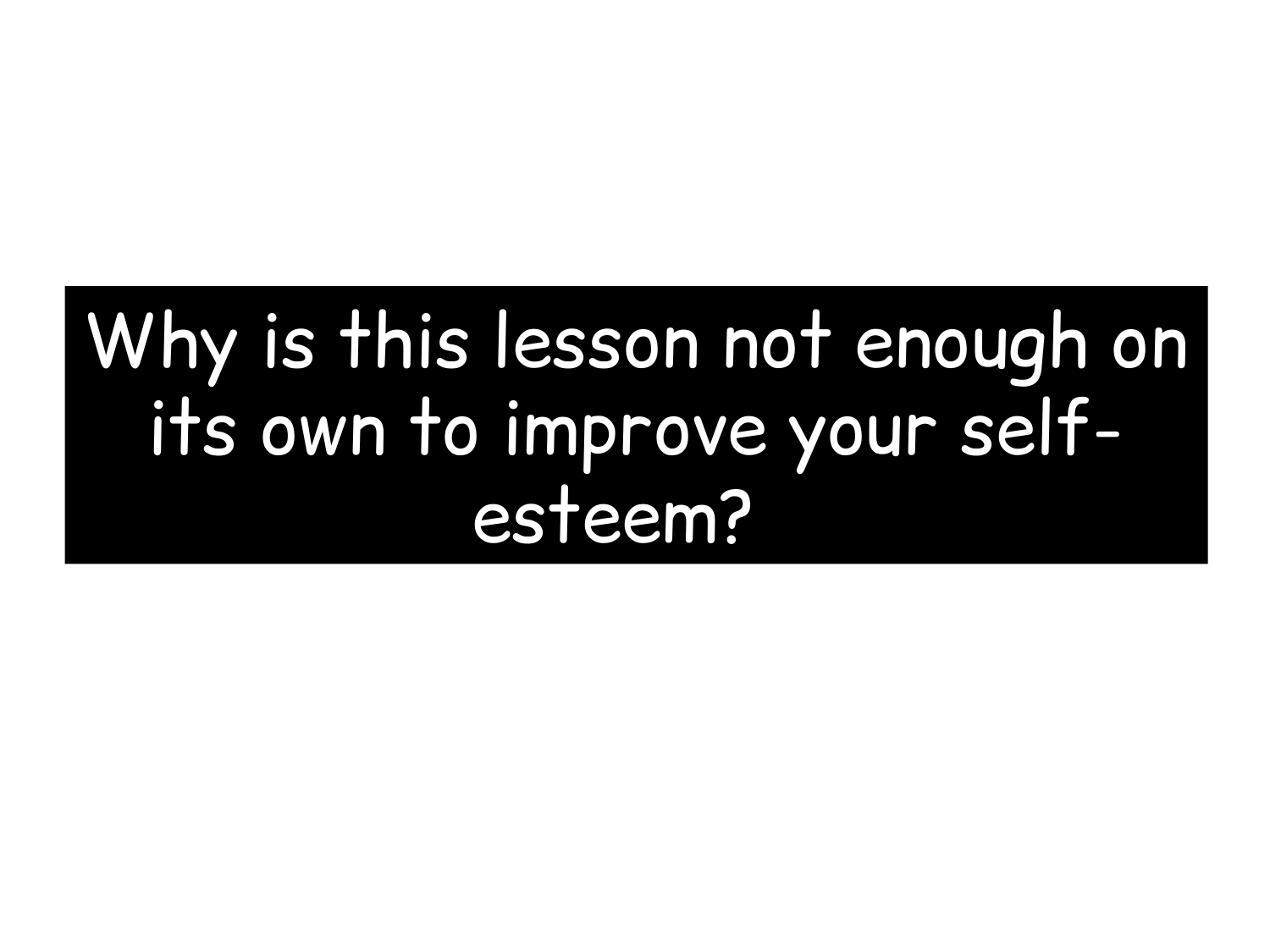

# Why is this lesson not enough on its own to improve your self-esteem?